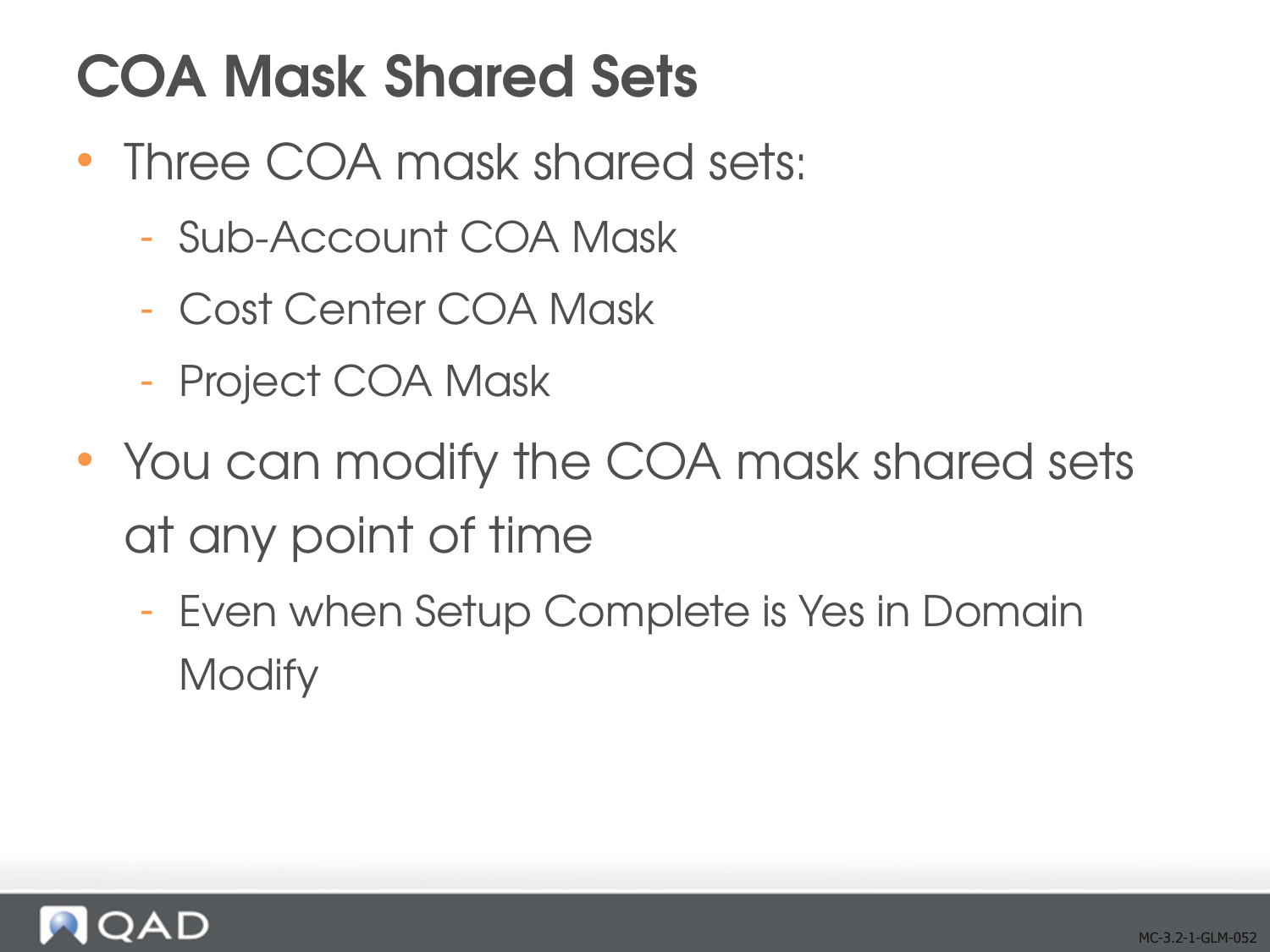

# COA Mask Shared Sets
Three COA mask shared sets:
Sub-Account COA Mask
Cost Center COA Mask
Project COA Mask
You can modify the COA mask shared sets at any point of time
Even when Setup Complete is Yes in Domain Modify
MC-3.2-1-GLM-052